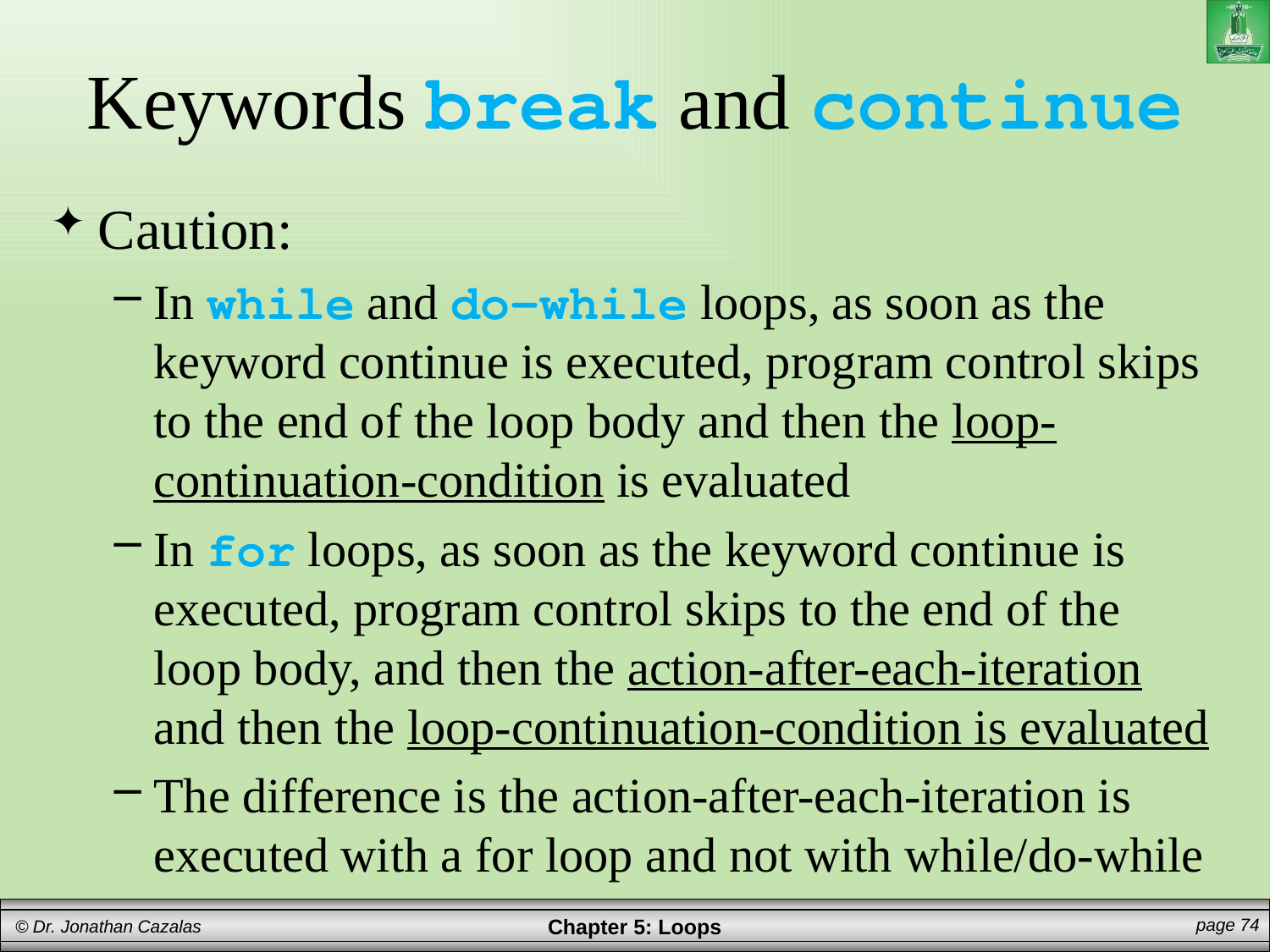

# Keywords break and continue
Caution:
In while and do-while loops, as soon as the keyword continue is executed, program control skips to the end of the loop body and then the loop-continuation-condition is evaluated
In for loops, as soon as the keyword continue is executed, program control skips to the end of the loop body, and then the action-after-each-iteration and then the loop-continuation-condition is evaluated
The difference is the action-after-each-iteration is executed with a for loop and not with while/do-while